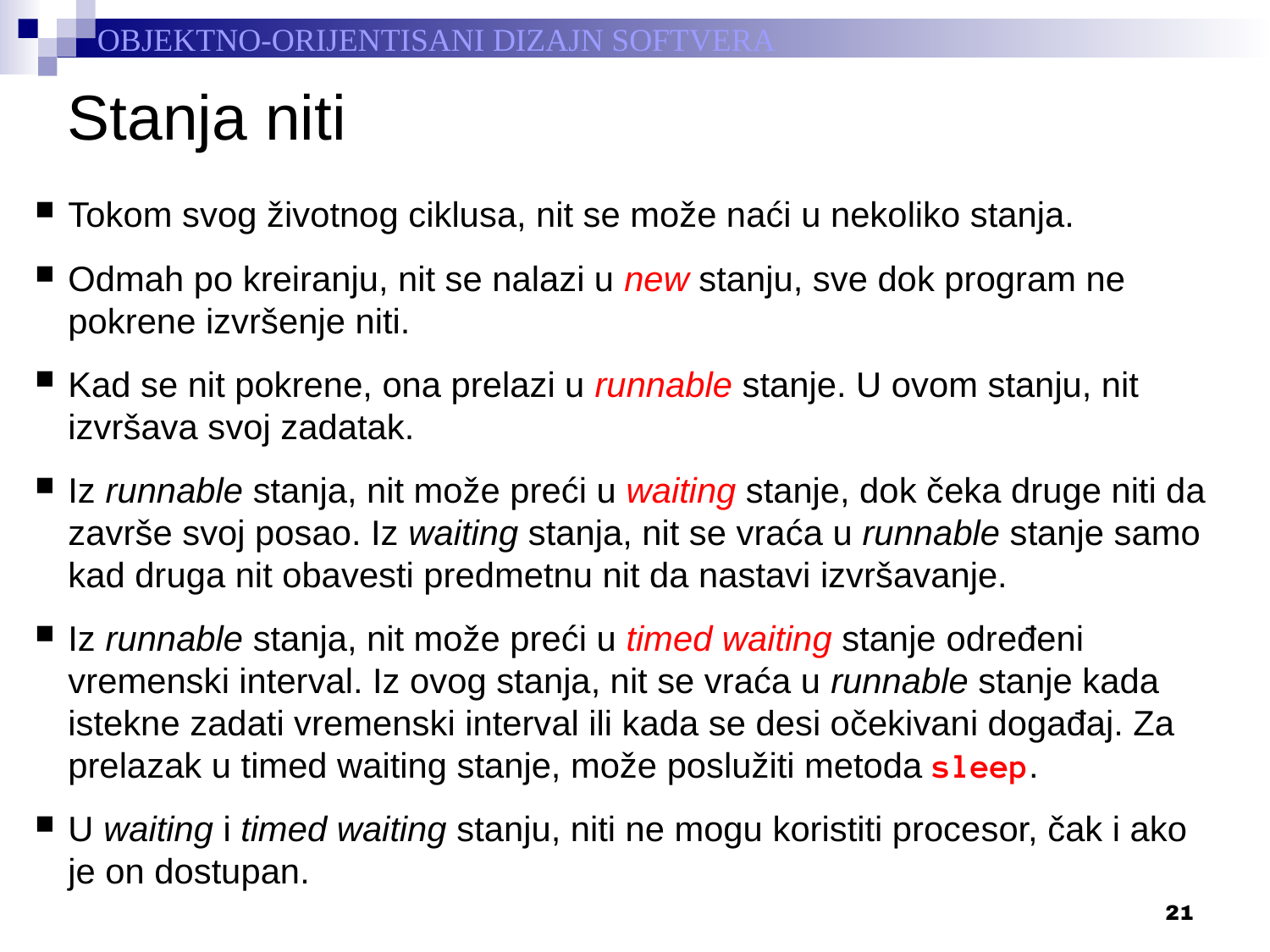

# Stanja niti
Tokom svog životnog ciklusa, nit se može naći u nekoliko stanja.
Odmah po kreiranju, nit se nalazi u new stanju, sve dok program ne pokrene izvršenje niti.
Kad se nit pokrene, ona prelazi u runnable stanje. U ovom stanju, nit izvršava svoj zadatak.
Iz runnable stanja, nit može preći u waiting stanje, dok čeka druge niti da završe svoj posao. Iz waiting stanja, nit se vraća u runnable stanje samo kad druga nit obavesti predmetnu nit da nastavi izvršavanje.
Iz runnable stanja, nit može preći u timed waiting stanje određeni vremenski interval. Iz ovog stanja, nit se vraća u runnable stanje kada istekne zadati vremenski interval ili kada se desi očekivani događaj. Za prelazak u timed waiting stanje, može poslužiti metoda sleep.
U waiting i timed waiting stanju, niti ne mogu koristiti procesor, čak i ako je on dostupan.
21